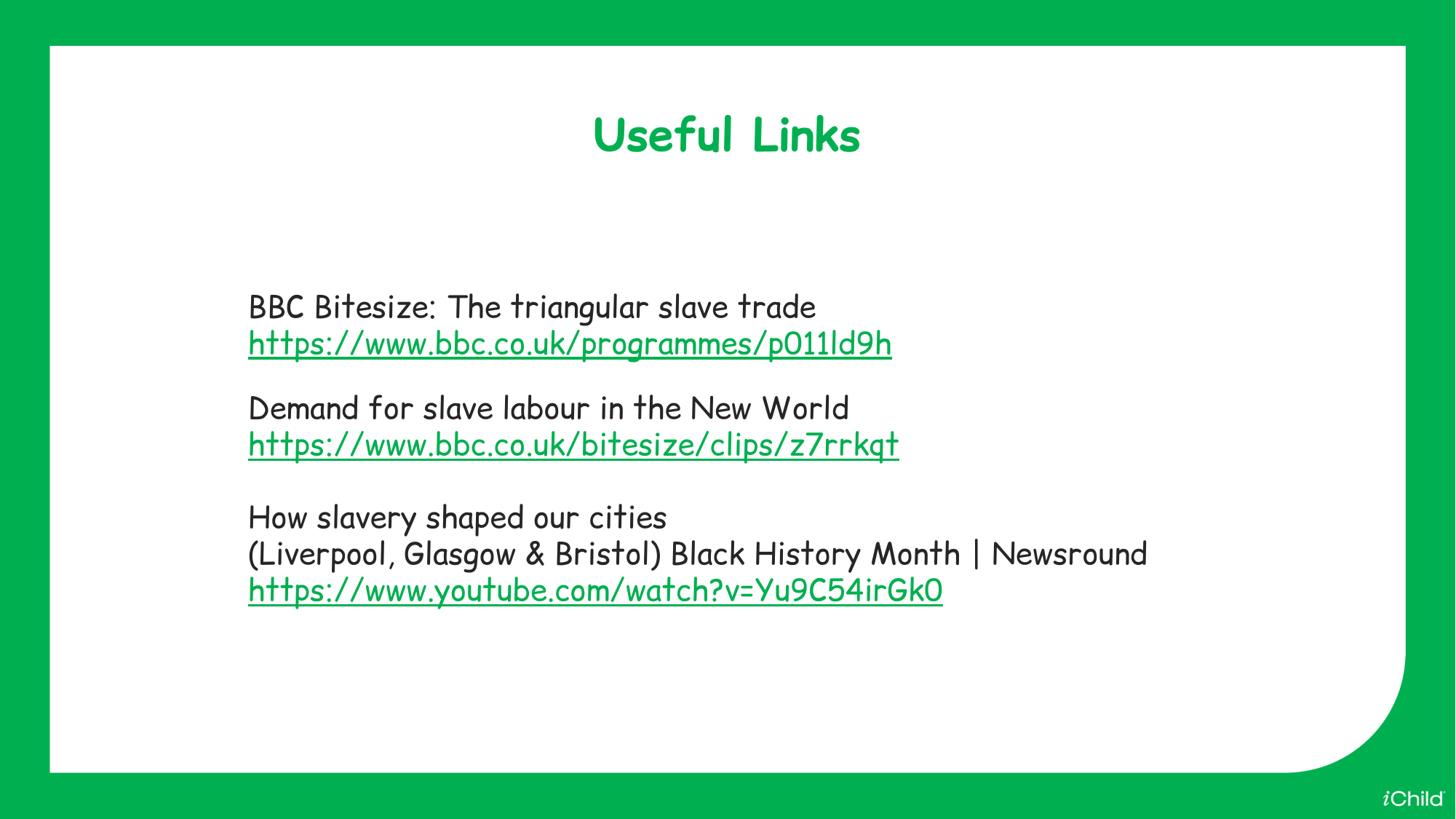

Useful Links
BBC Bitesize: The triangular slave trade
https://www.bbc.co.uk/programmes/p011ld9h
Demand for slave labour in the New World
https://www.bbc.co.uk/bitesize/clips/z7rrkqt
How slavery shaped our cities
(Liverpool, Glasgow & Bristol) Black History Month | Newsround
https://www.youtube.com/watch?v=Yu9C54irGk0